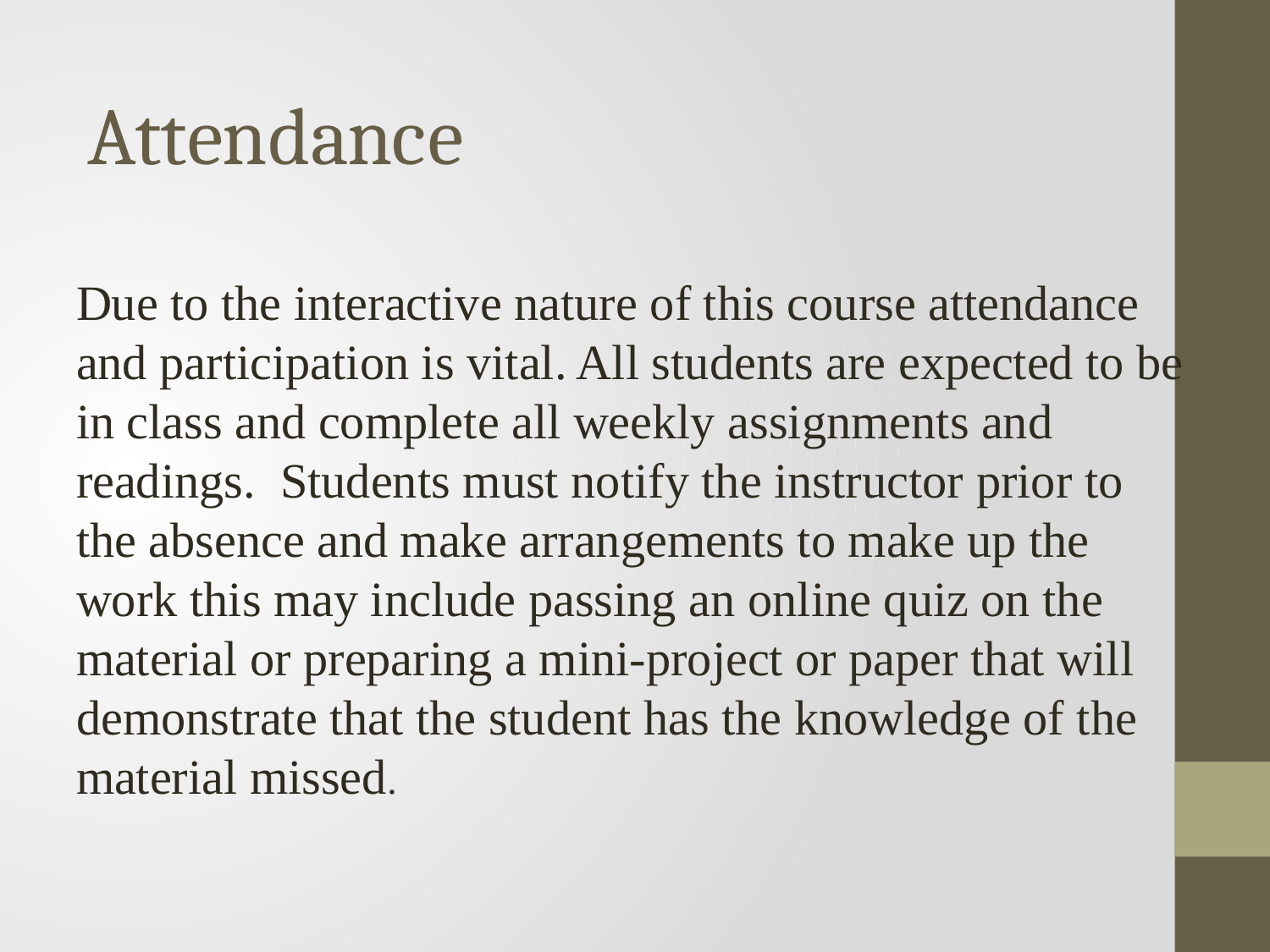

# Attendance
Due to the interactive nature of this course attendance and participation is vital. All students are expected to be in class and complete all weekly assignments and readings.  Students must notify the instructor prior to the absence and make arrangements to make up the work this may include passing an online quiz on the material or preparing a mini-project or paper that will demonstrate that the student has the knowledge of the material missed.